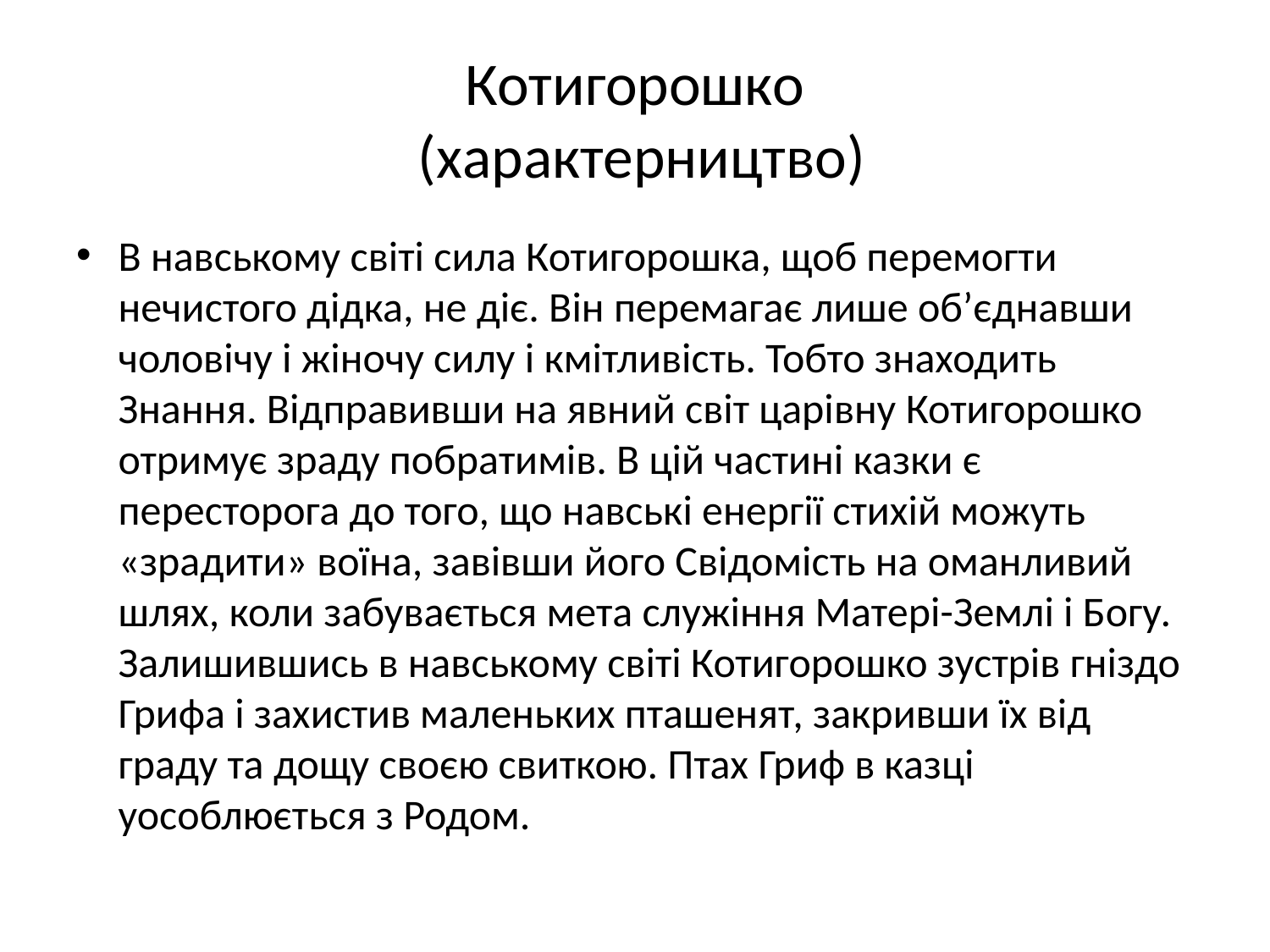

# Котигорошко (характерництво)
В навському світі сила Котигорошка, щоб перемогти нечистого дідка, не діє. Він перемагає лише об’єднавши чоловічу і жіночу силу і кмітливість. Тобто знаходить Знання. Відправивши на явний світ царівну Котигорошко отримує зраду побратимів. В цій частині казки є пересторога до того, що навські енергії стихій можуть «зрадити» воїна, завівши його Свідомість на оманливий шлях, коли забувається мета служіння Матері-Землі і Богу. Залишившись в навському світі Котигорошко зустрів гніздо Грифа і захистив маленьких пташенят, закривши їх від граду та дощу своєю свиткою. Птах Гриф в казці уособлюється з Родом.